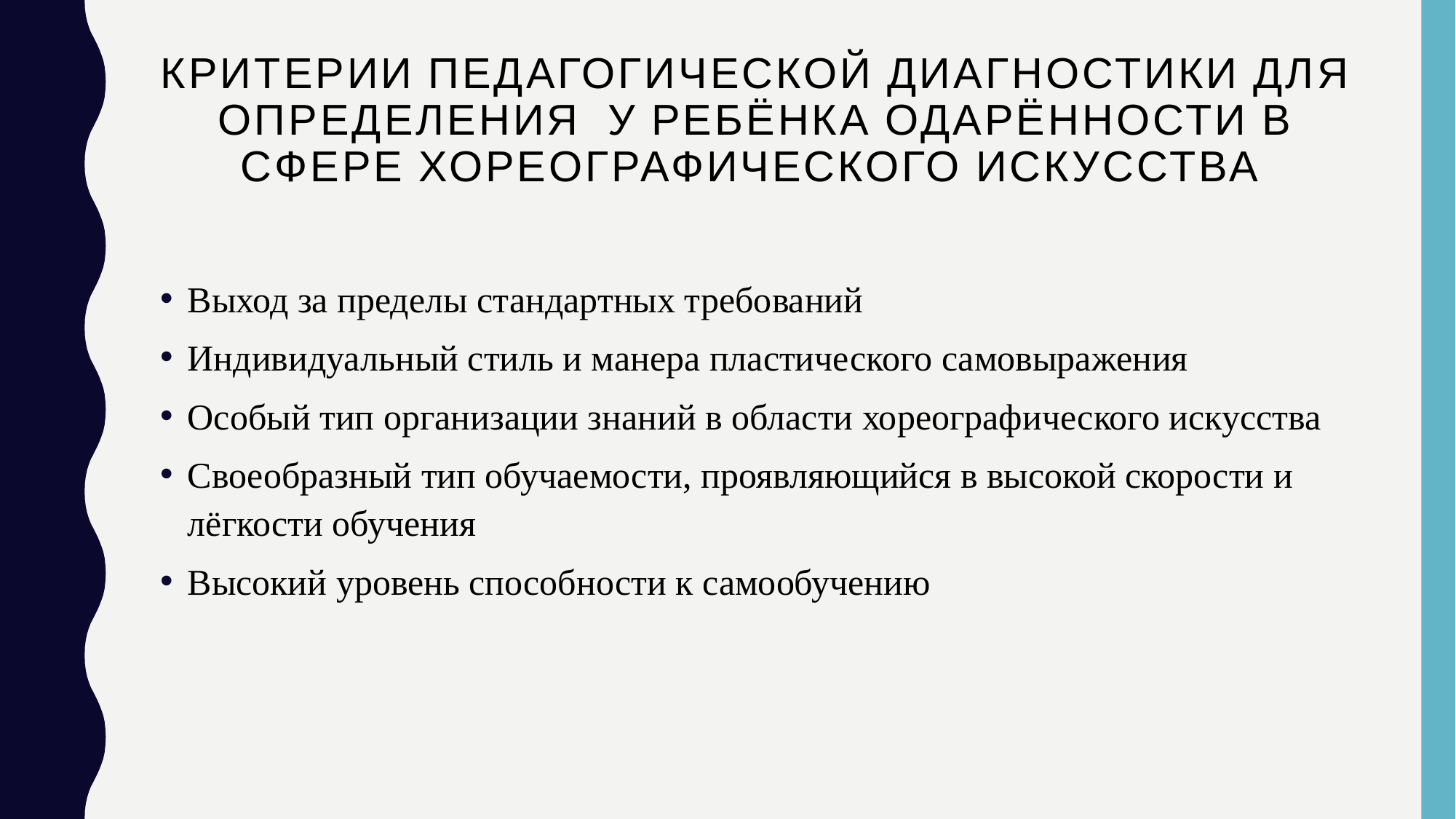

# Критерии педагогической диагностики для определения  у ребёнка одарённости в сфере хореографического искусства
Выход за пределы стандартных требований
Индивидуальный стиль и манера пластического самовыражения
Особый тип организации знаний в области хореографического искусства
Своеобразный тип обучаемости, проявляющийся в высокой скорости и лёгкости обучения
Высокий уровень способности к самообучению